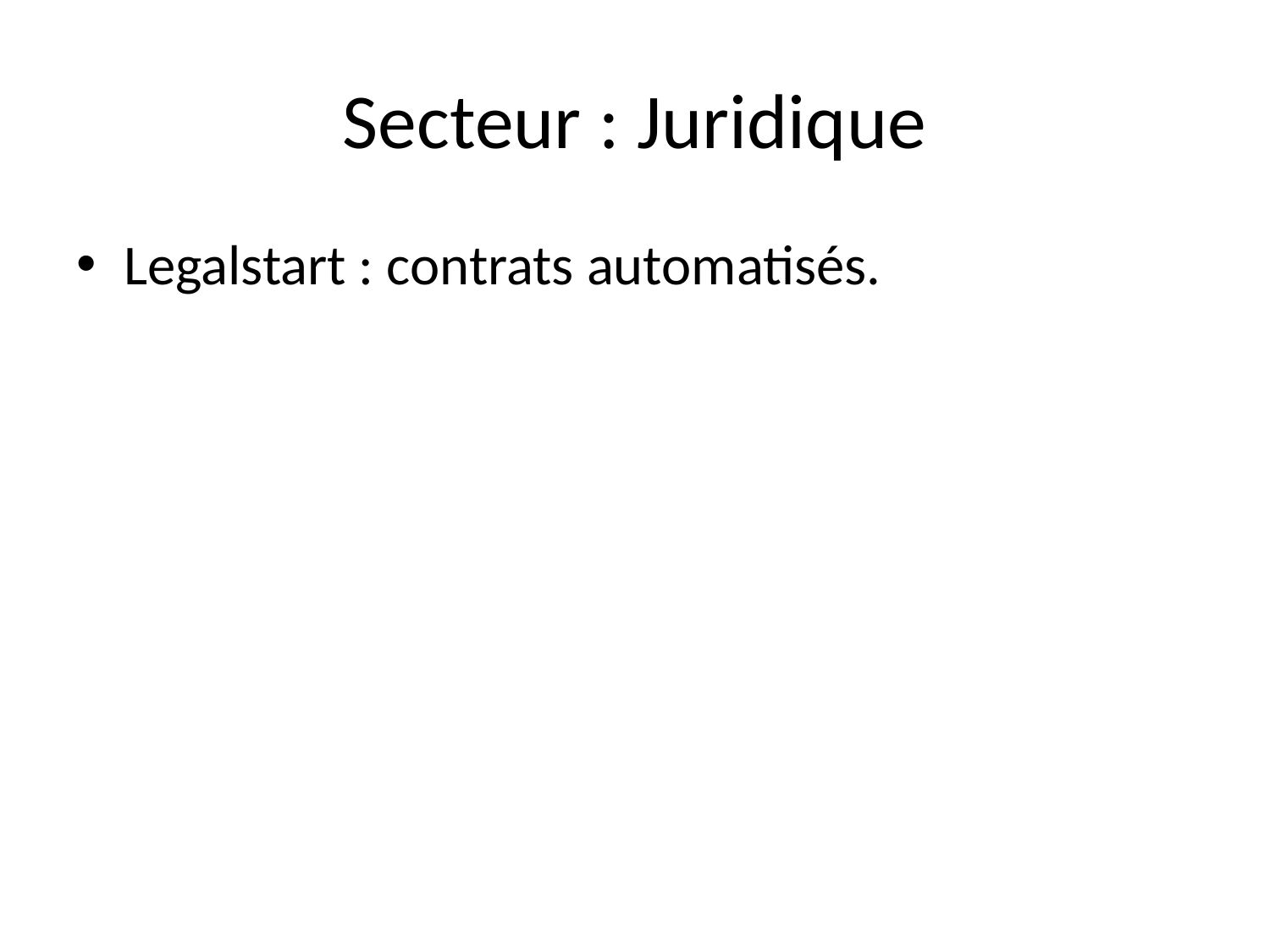

# Secteur : Juridique
Legalstart : contrats automatisés.